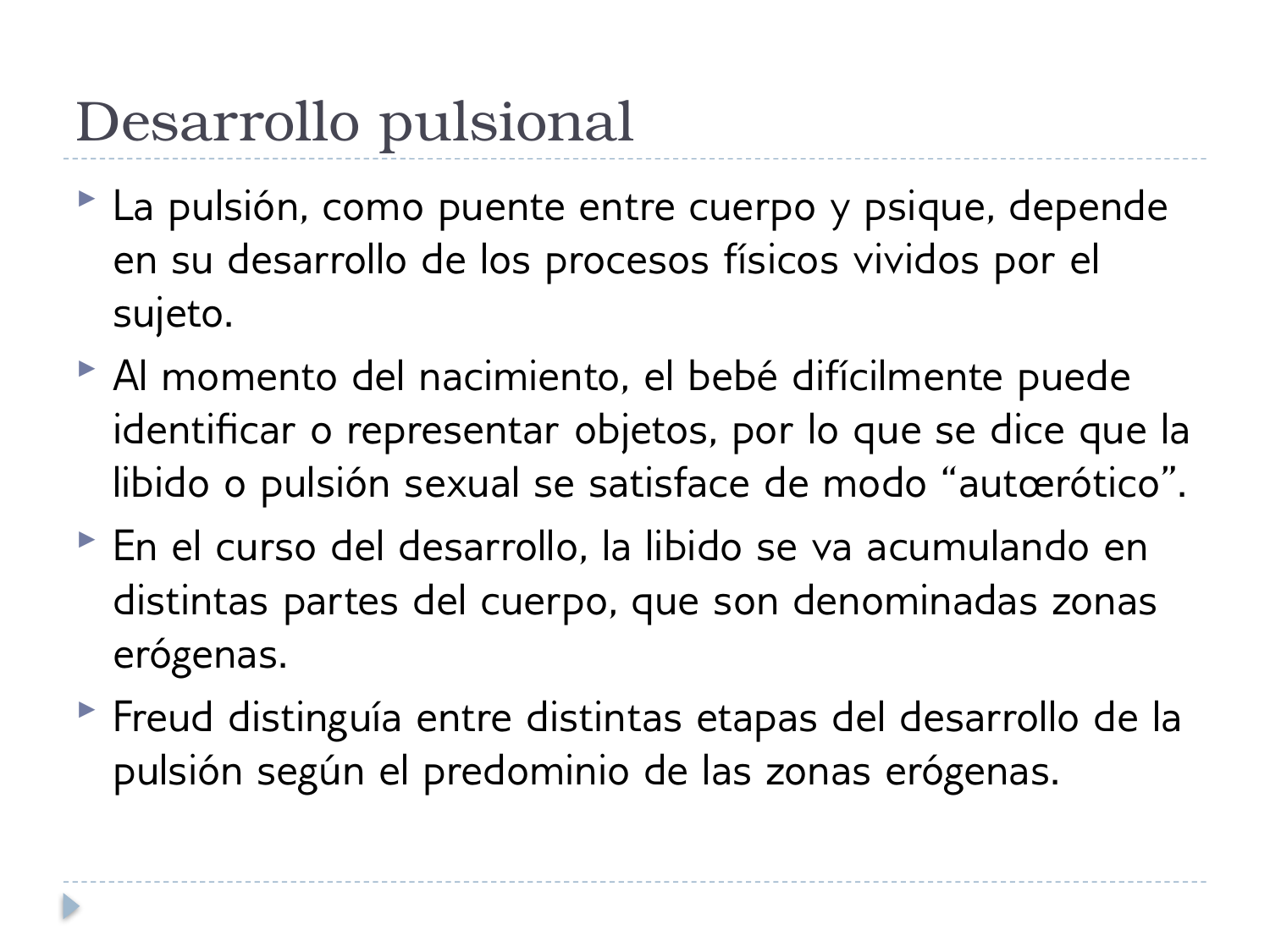

# Desarrollo pulsional
La pulsión, como puente entre cuerpo y psique, depende en su desarrollo de los procesos físicos vividos por el sujeto.
Al momento del nacimiento, el bebé difícilmente puede identificar o representar objetos, por lo que se dice que la libido o pulsión sexual se satisface de modo “autoerótico”.
En el curso del desarrollo, la libido se va acumulando en distintas partes del cuerpo, que son denominadas zonas erógenas.
Freud distinguía entre distintas etapas del desarrollo de la pulsión según el predominio de las zonas erógenas.